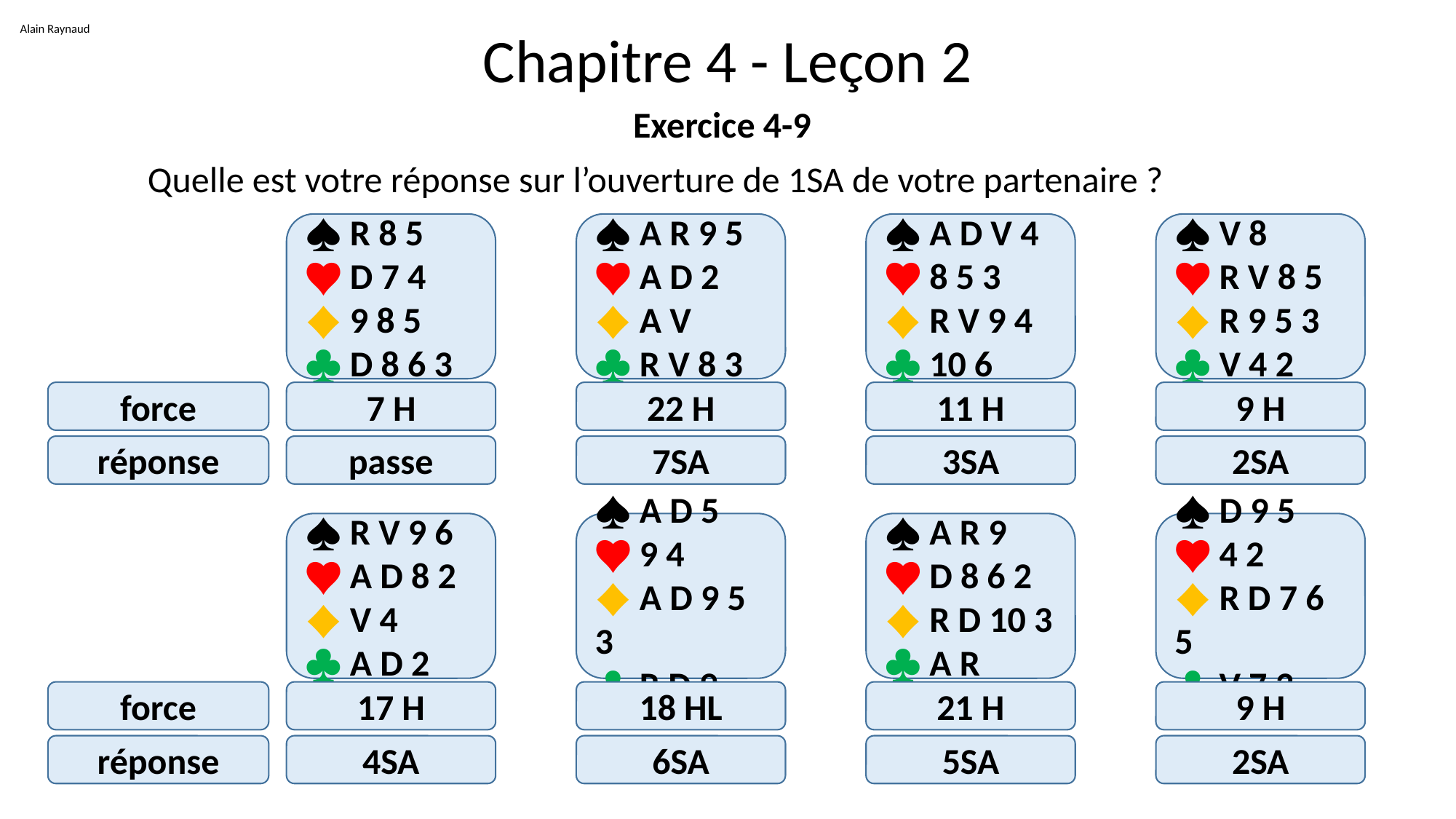

Alain Raynaud
# Chapitre 4 - Leçon 2
Exercice 4-9
	Quelle est votre réponse sur l’ouverture de 1SA de votre partenaire ?

♠ V 8
♥ R V 8 5
♦ R 9 5 3
♣ V 4 2
♠ A R 9 5
♥ A D 2
♦ A V
♣ R V 8 3
♠ A D V 4
♥ 8 5 3
♦ R V 9 4
♣ 10 6
♠ R 8 5
♥ D 7 4
♦ 9 8 5
♣ D 8 6 3
7 H
22 H
11 H
9 H
force
3SA
2SA
réponse
passe
7SA
♠ D 9 5
♥ 4 2
♦ R D 7 6 5
♣ V 7 3
♠ A D 5
♥ 9 4
♦ A D 9 5 3
♣ R D 9
♠ A R 9
♥ D 8 6 2
♦ R D 10 3
♣ A R
♠ R V 9 6
♥ A D 8 2
♦ V 4
♣ A D 2
17 H
18 HL
21 H
9 H
force
5SA
2SA
réponse
4SA
6SA